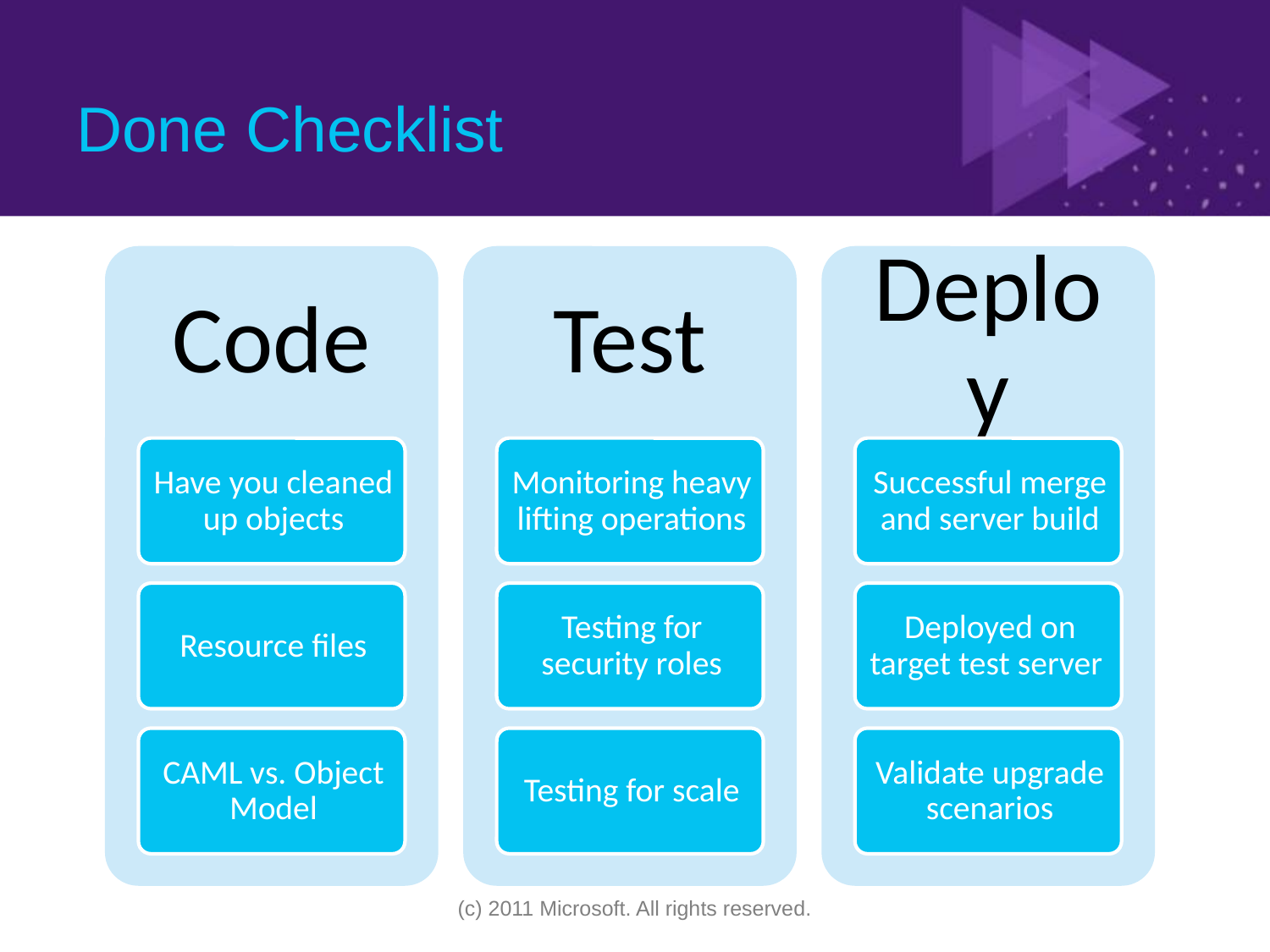

# Done Checklist
Code
Have you cleaned up objects
Resource files
CAML vs. Object Model
Test
Monitoring heavy lifting operations
Testing for security roles
Testing for scale
Deploy
Successful merge and server build
Deployed on target test server
Validate upgrade scenarios
(c) 2011 Microsoft. All rights reserved.